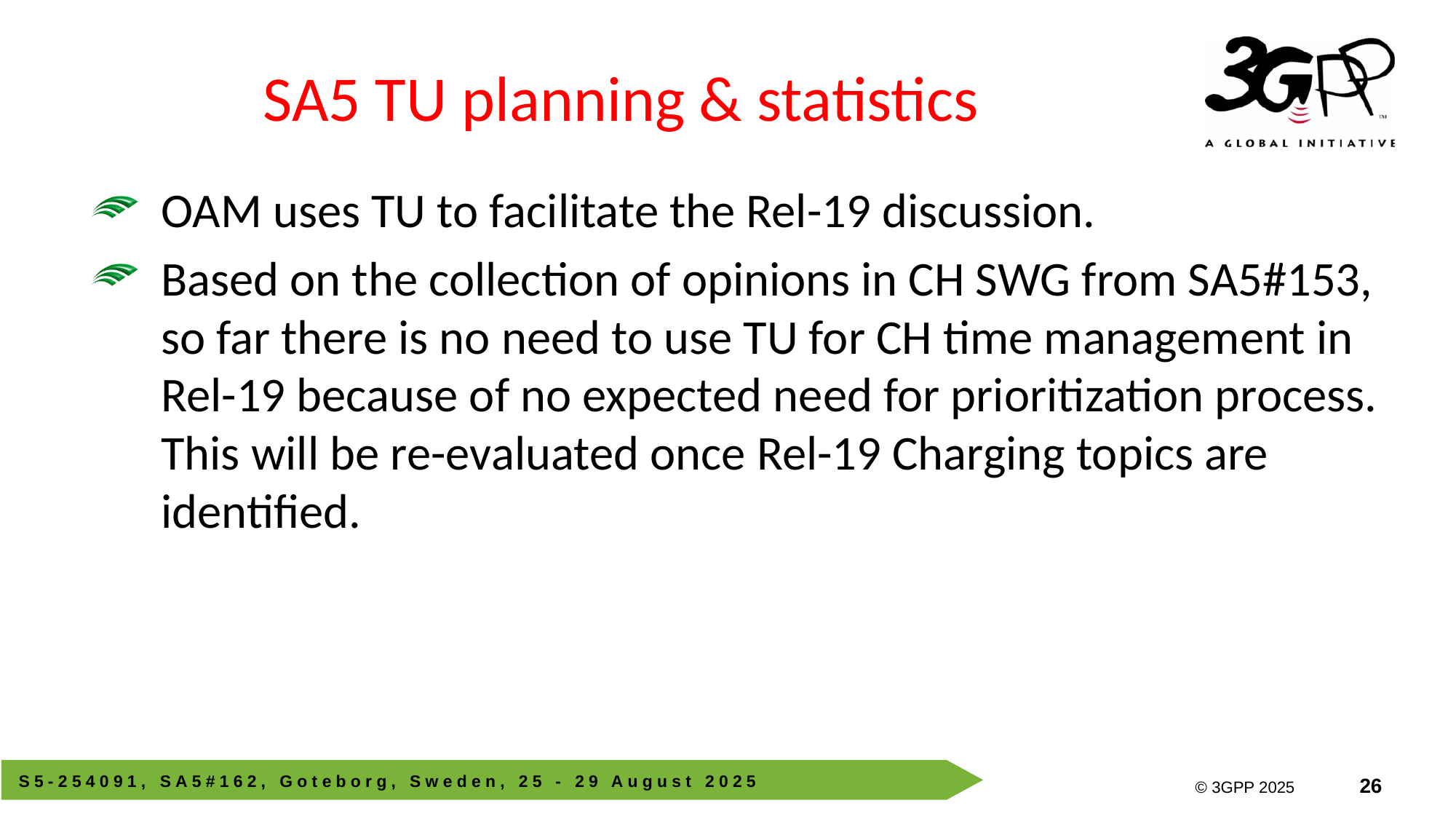

# SA5 TU planning & statistics
OAM uses TU to facilitate the Rel-19 discussion.
Based on the collection of opinions in CH SWG from SA5#153, so far there is no need to use TU for CH time management in Rel-19 because of no expected need for prioritization process. This will be re-evaluated once Rel-19 Charging topics are identified.